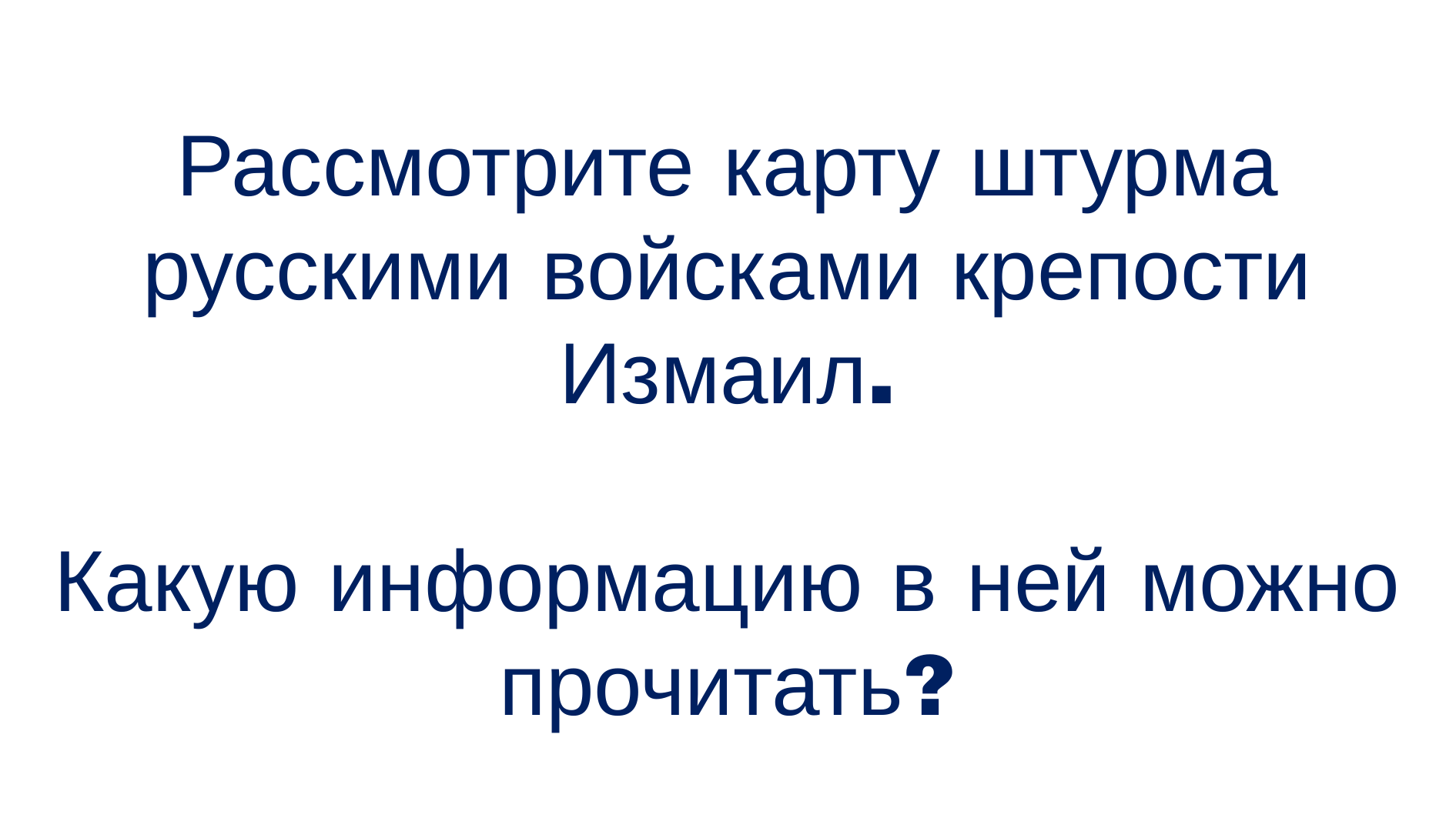

Рассмотрите карту штурма русскими войсками крепости Измаил.

Какую информацию в ней можно прочитать?